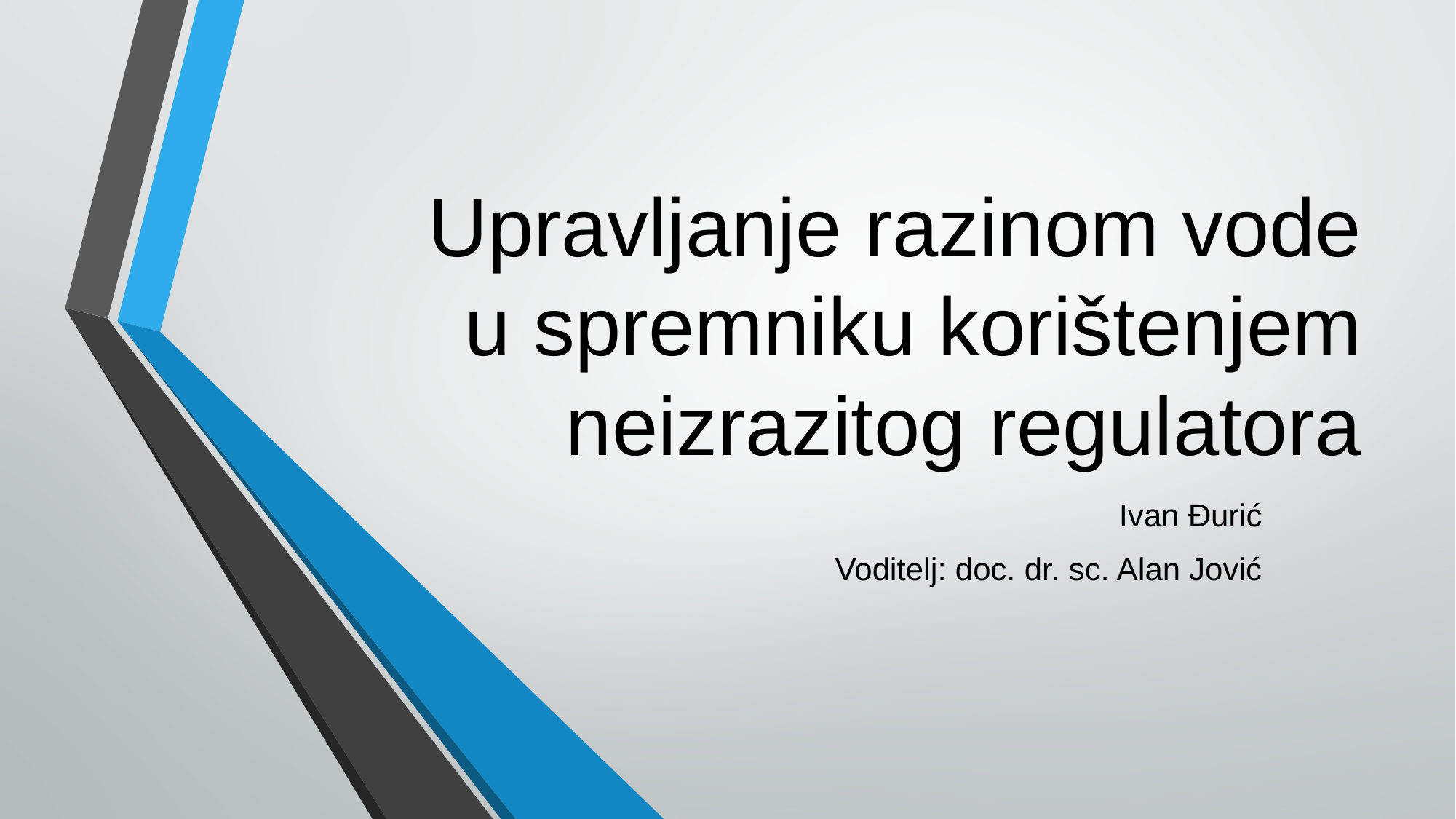

# Upravljanje razinom vode u spremniku korištenjem neizrazitog regulatora
Ivan Đurić
Voditelj: doc. dr. sc. Alan Jović